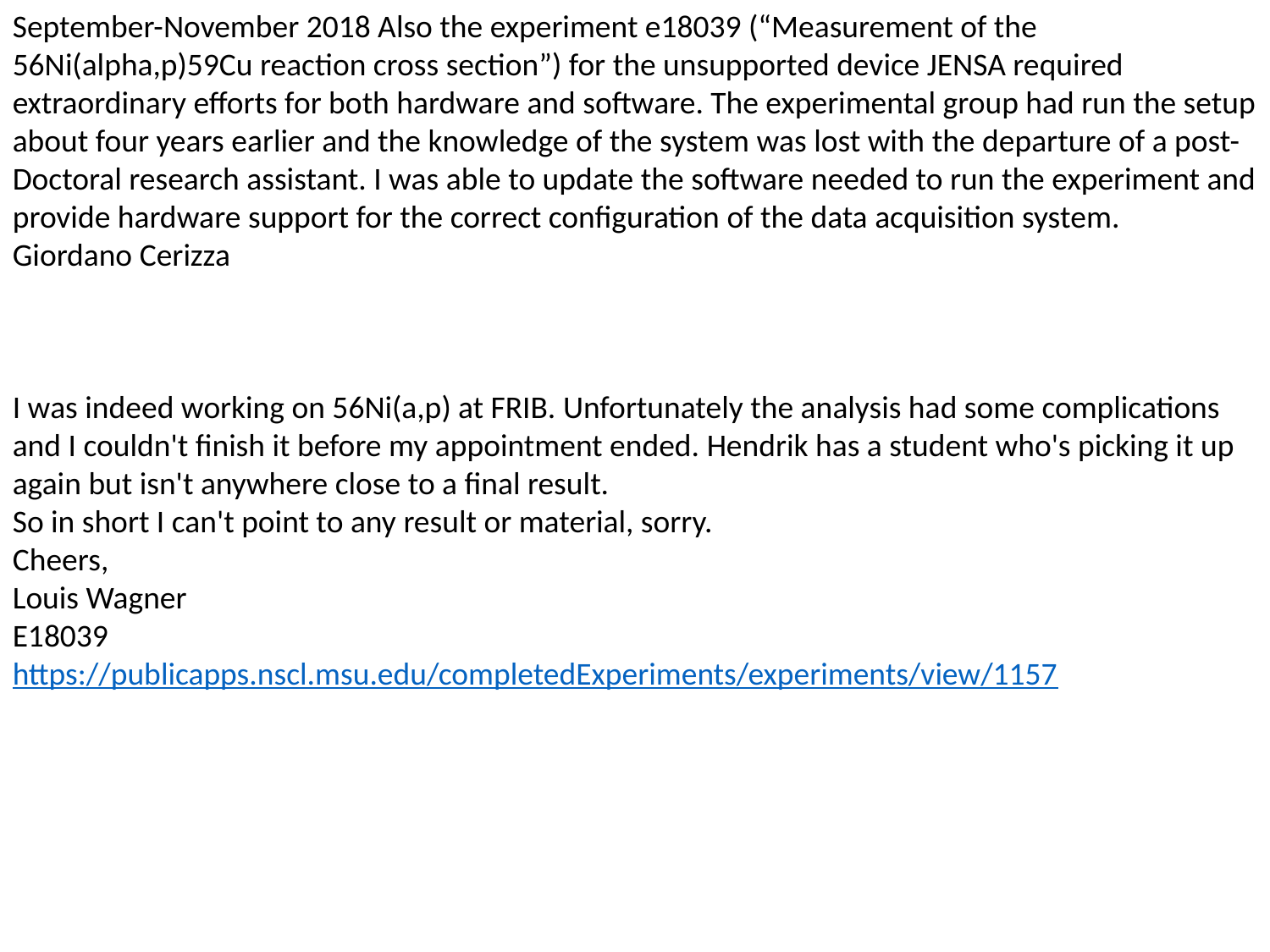

September-November 2018 Also the experiment e18039 (“Measurement of the 56Ni(alpha,p)59Cu reaction cross section”) for the unsupported device JENSA required extraordinary efforts for both hardware and software. The experimental group had run the setup about four years earlier and the knowledge of the system was lost with the departure of a post-Doctoral research assistant. I was able to update the software needed to run the experiment and provide hardware support for the correct configuration of the data acquisition system.
Giordano Cerizza
I was indeed working on 56Ni(a,p) at FRIB. Unfortunately the analysis had some complications and I couldn't finish it before my appointment ended. Hendrik has a student who's picking it up again but isn't anywhere close to a final result.
So in short I can't point to any result or material, sorry.
Cheers,
Louis Wagner
E18039
https://publicapps.nscl.msu.edu/completedExperiments/experiments/view/1157